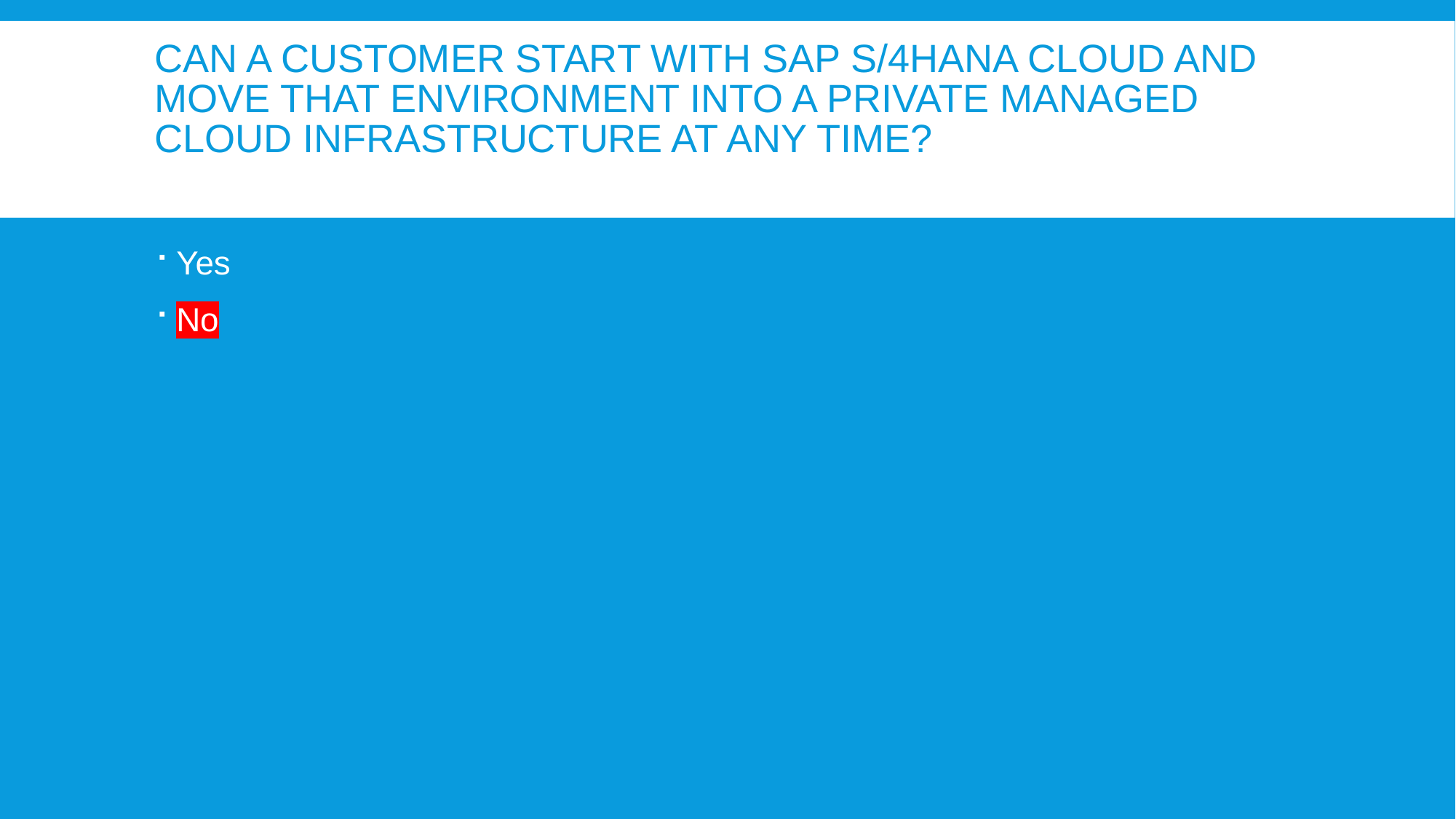

# Can a customer start with SAP S/4HANA Cloud and move that environment into a Private Managed Cloud infrastructure at any time?
Yes
No